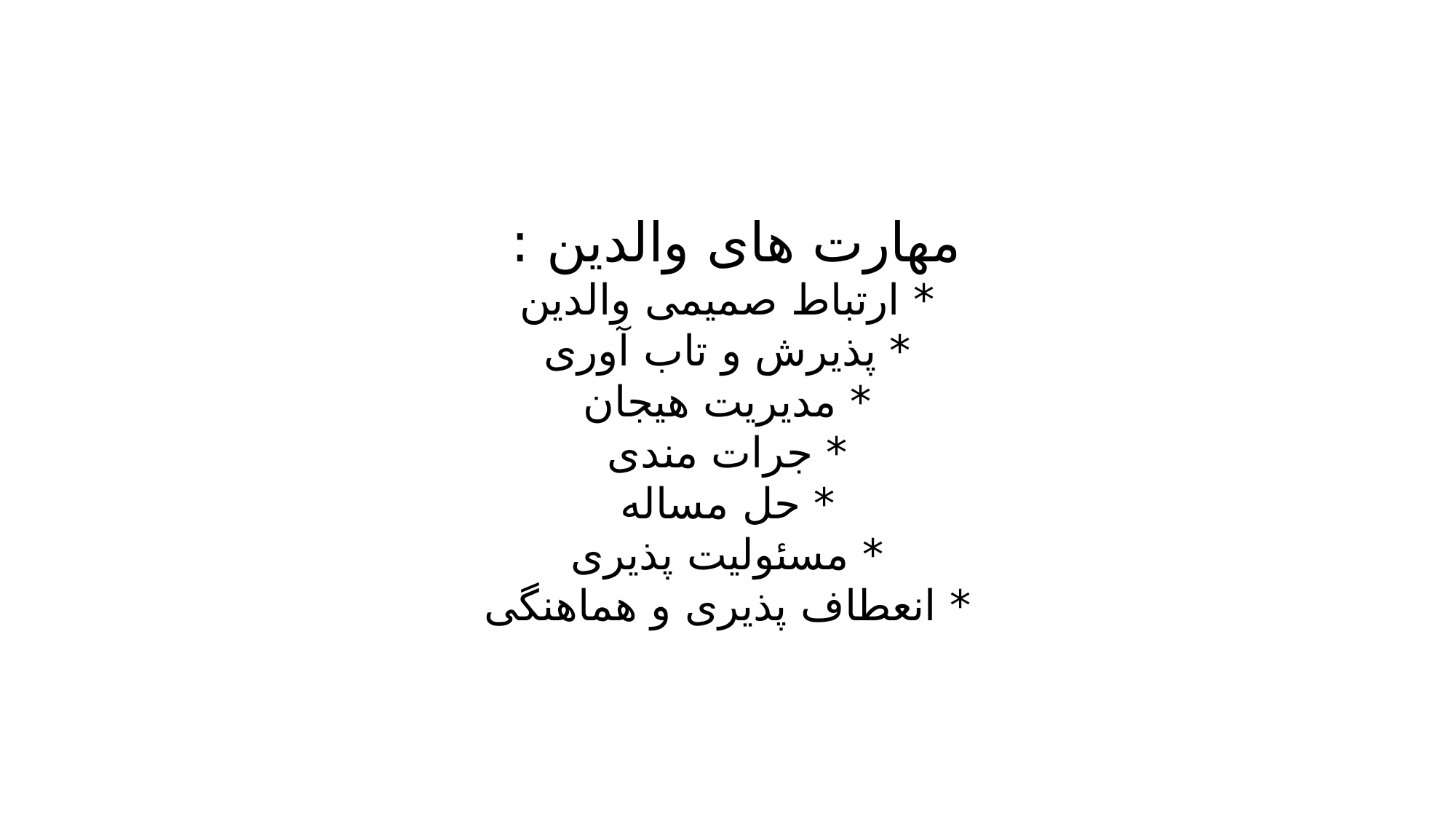

مهارت های والدین :
* ارتباط صمیمی والدین
* پذیرش و تاب آوری
* مدیریت هیجان
* جرات مندی
* حل مساله
* مسئولیت پذیری
* انعطاف پذیری و هماهنگی